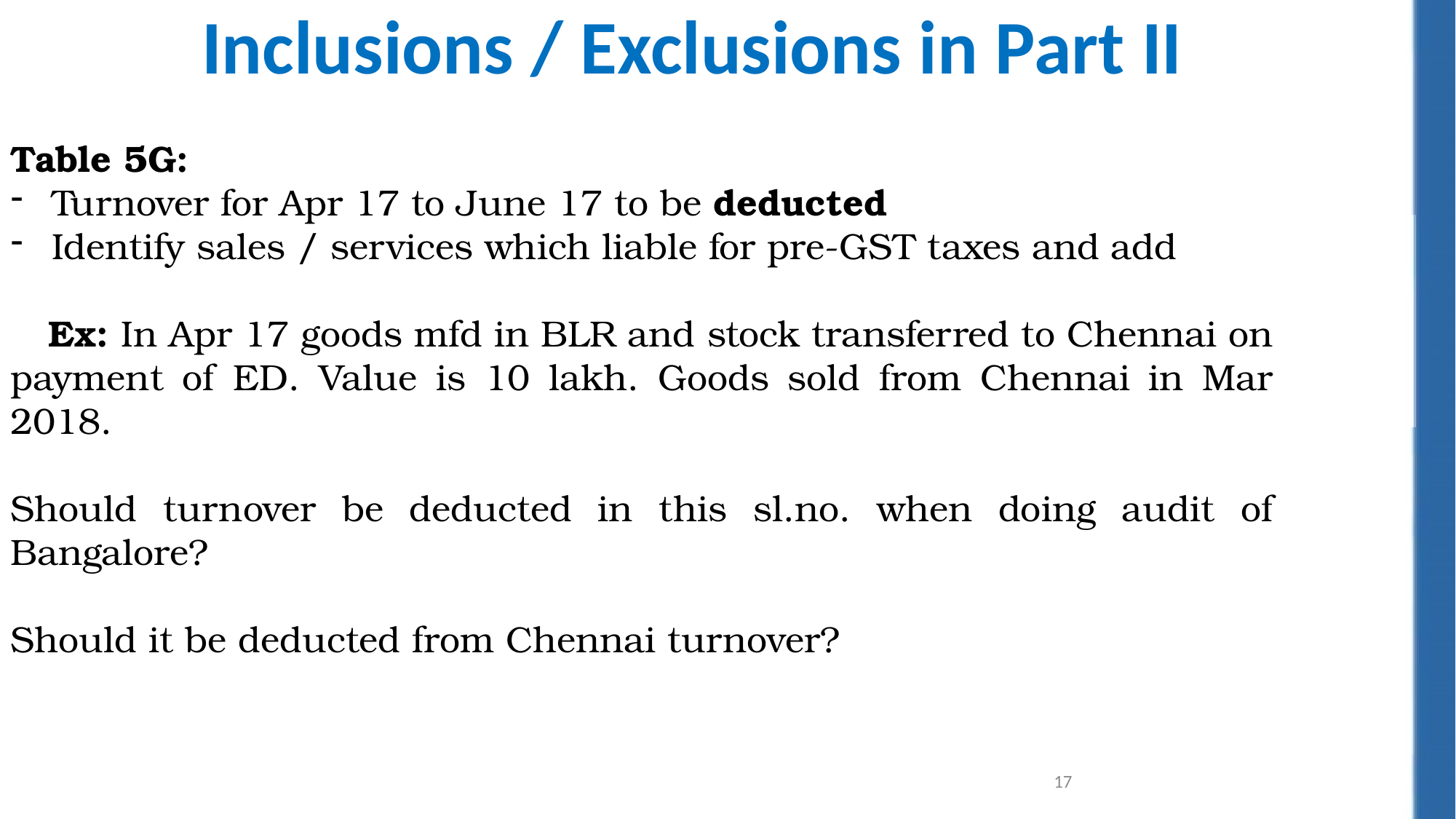

Inclusions / Exclusions in Part II
Table 5G:
Turnover for Apr 17 to June 17 to be deducted
Identify sales / services which liable for pre-GST taxes and add

   Ex: In Apr 17 goods mfd in BLR and stock transferred to Chennai on payment of ED. Value is 10 lakh. Goods sold from Chennai in Mar 2018.

Should turnover be deducted in this sl.no. when doing audit of Bangalore?

Should it be deducted from Chennai turnover?

17